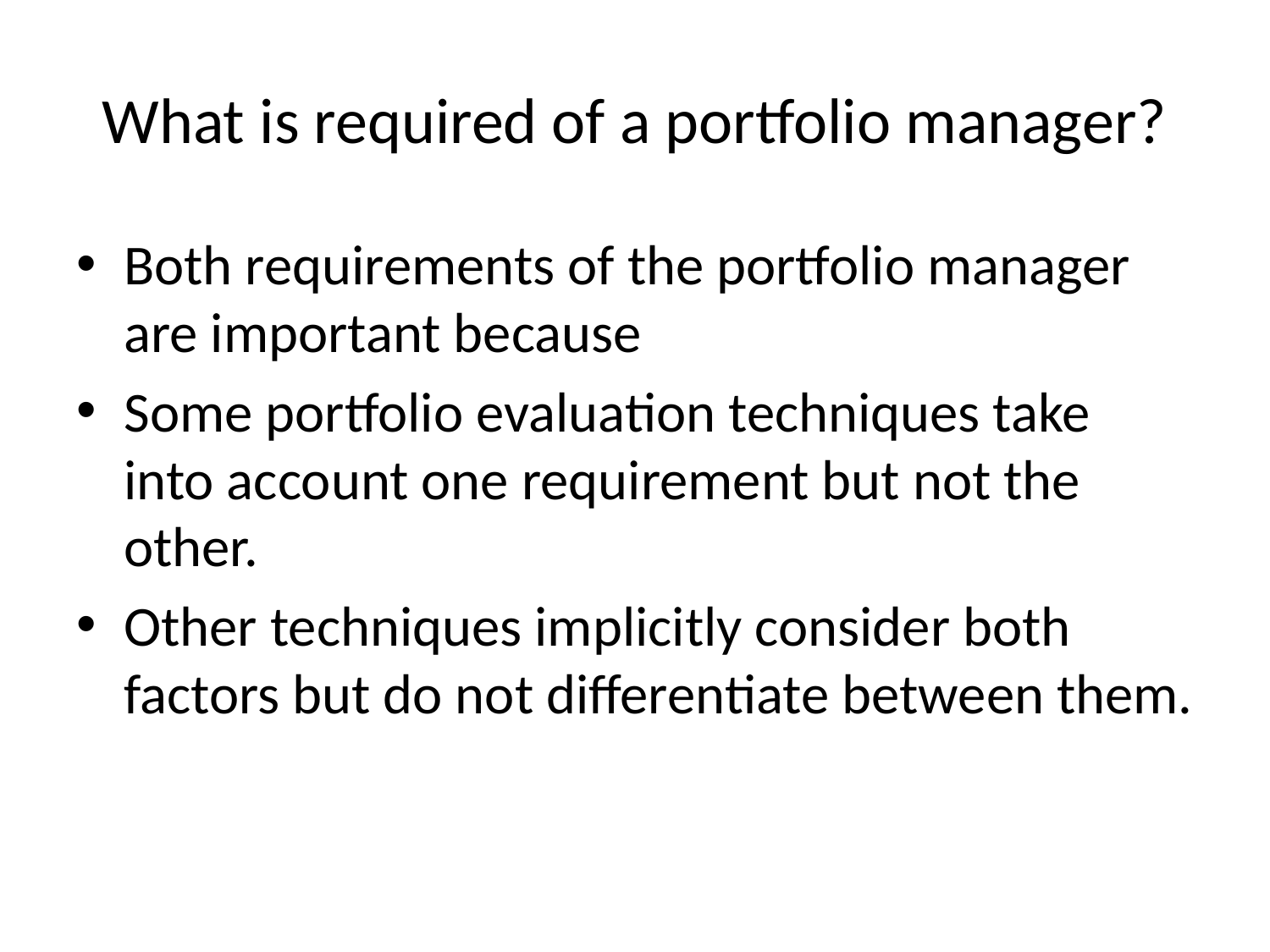

# What is required of a portfolio manager?
Both requirements of the portfolio manager are important because
Some portfolio evaluation techniques take into account one requirement but not the other.
Other techniques implicitly consider both factors but do not differentiate between them.